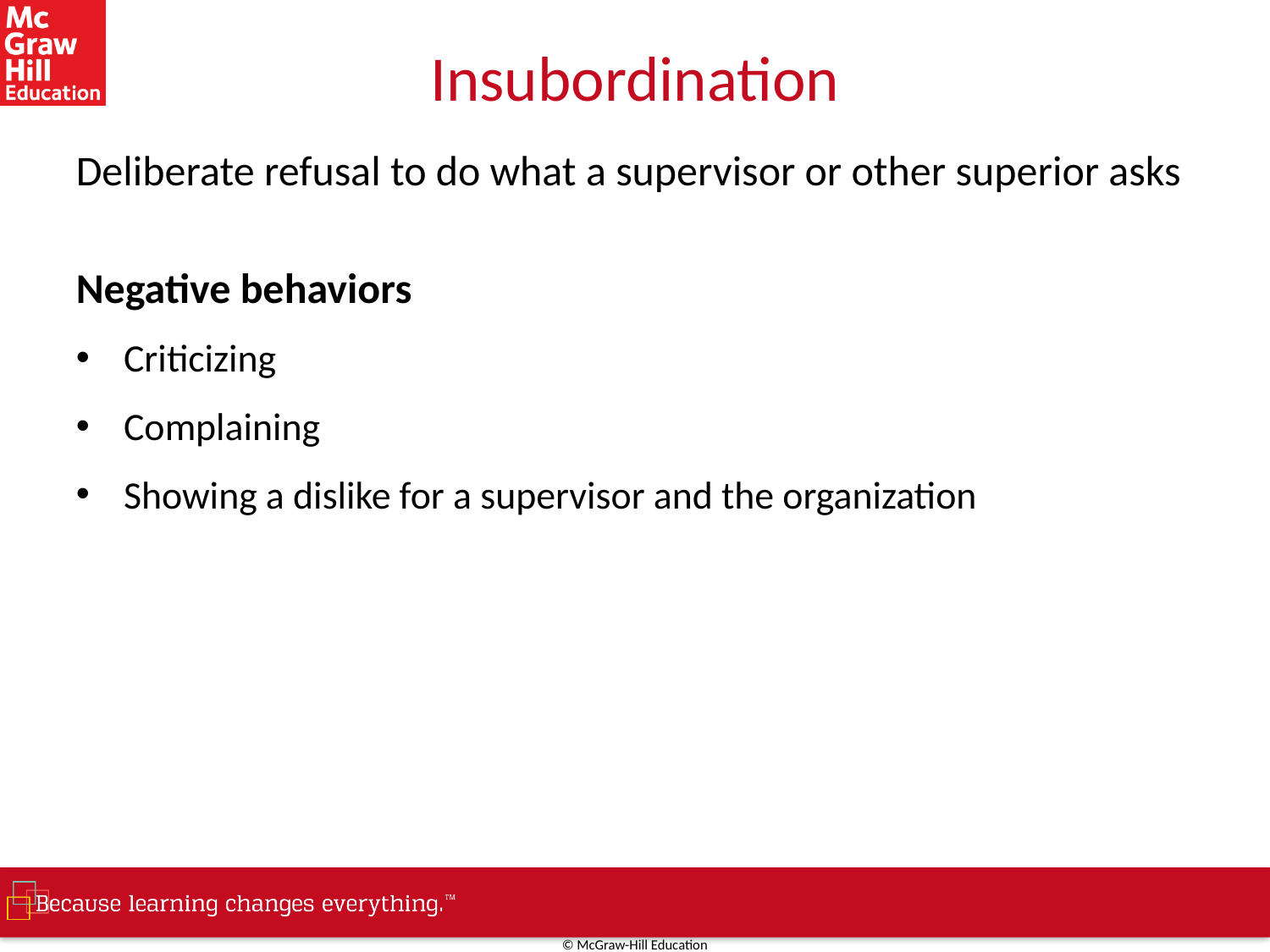

# Insubordination
Deliberate refusal to do what a supervisor or other superior asks

Negative behaviors
Criticizing
Complaining
Showing a dislike for a supervisor and the organization